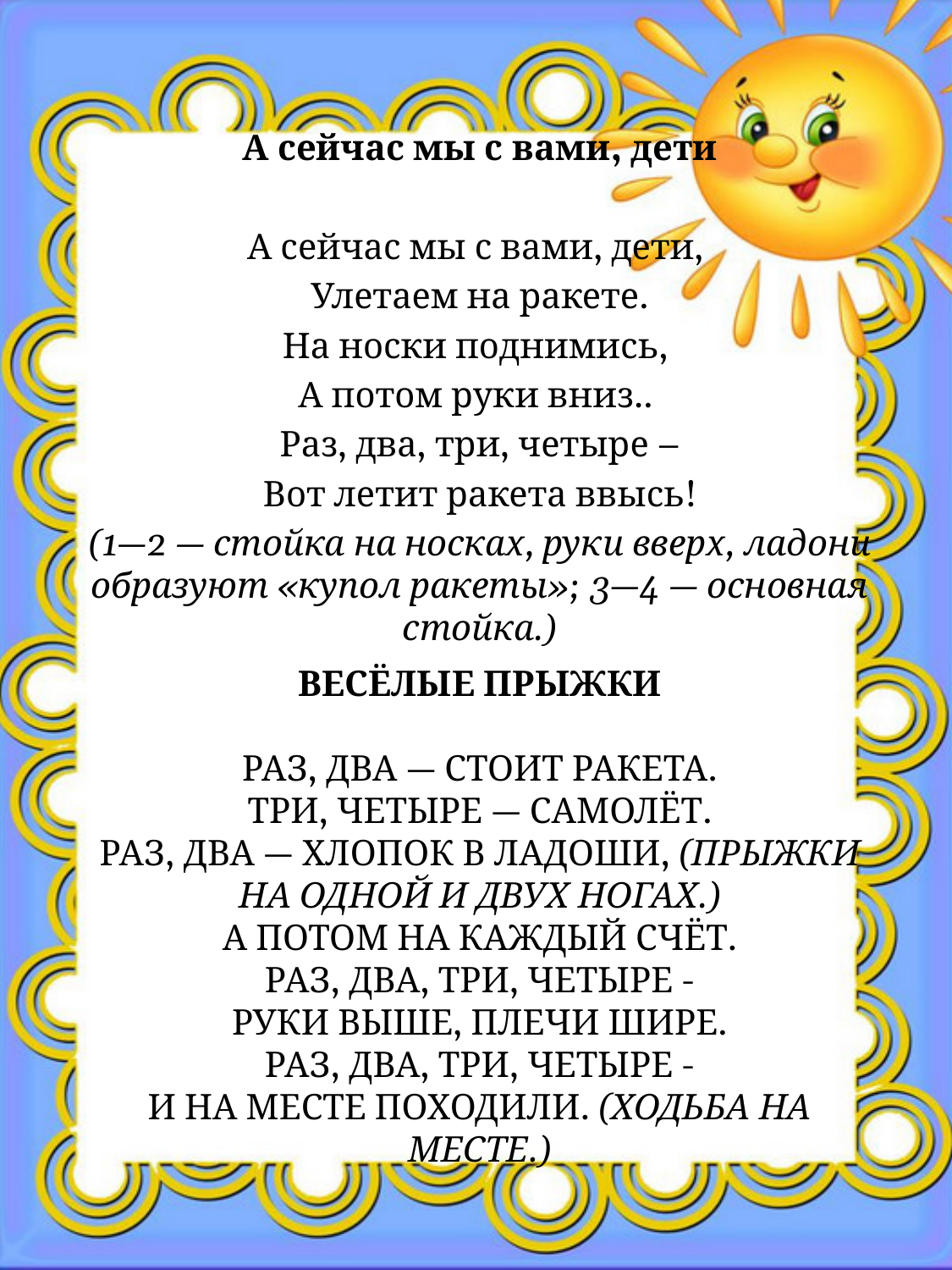

А сейчас мы с вами, дети

А сейчас мы с вами, дети,
Улетаем на ракете.
На носки поднимись,
А потом руки вниз..
Раз, два, три, четыре –
Вот летит ракета ввысь!
(1—2 — стойка на носках, руки вверх, ладони образуют «купол раке­ты»; 3—4 — основная стойка.)

# Весёлые прыжки   Раз, два — стоит ракета. Три, четыре — самолёт. Раз, два — хлопок в ладоши, (Прыжки на одной и двух ногах.) А потом на каждый счёт. Раз, два, три, четыре - Руки выше, плечи шире. Раз, два, три, четыре - И на месте походили. (Ходьба на месте.)